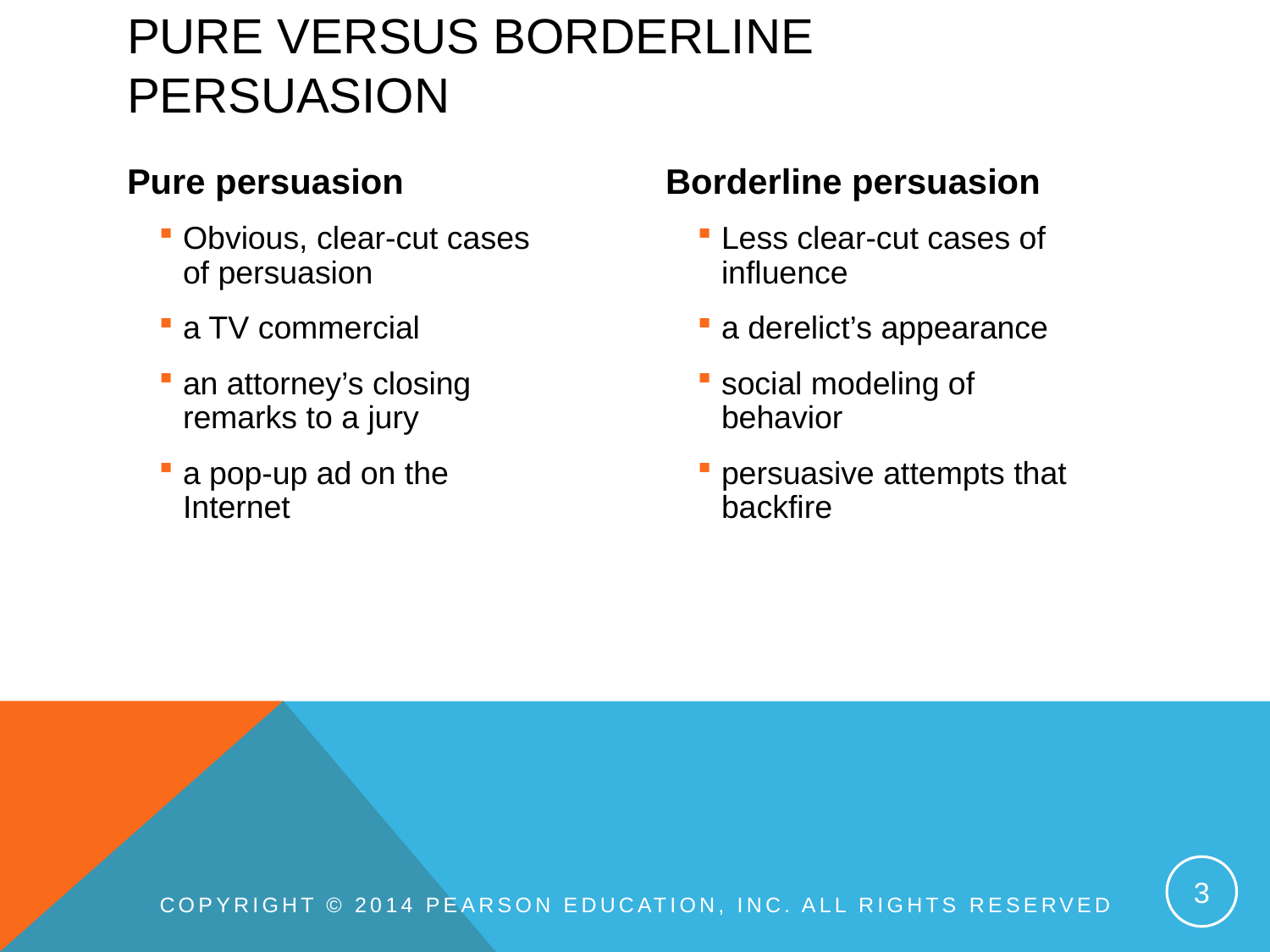

# Pure versus borderline persuasion
Pure persuasion
Obvious, clear-cut cases of persuasion
a TV commercial
an attorney’s closing remarks to a jury
a pop-up ad on the Internet

Borderline persuasion
Less clear-cut cases of influence
a derelict’s appearance
social modeling of behavior
persuasive attempts that backfire

3
Copyright © 2014 Pearson Education, Inc. All rights reserved